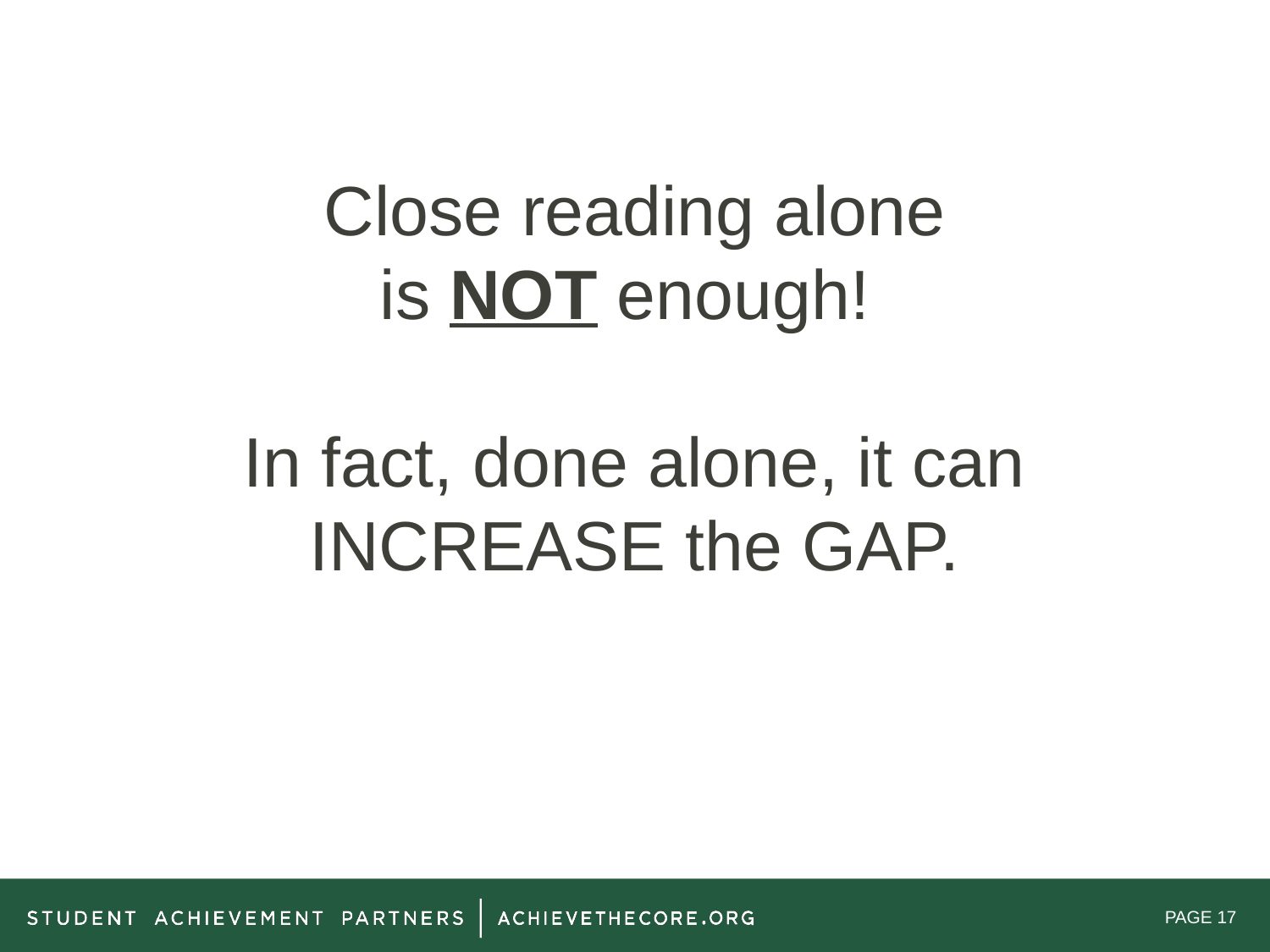

# Close reading alone is NOT enough! In fact, done alone, it can INCREASE the GAP.